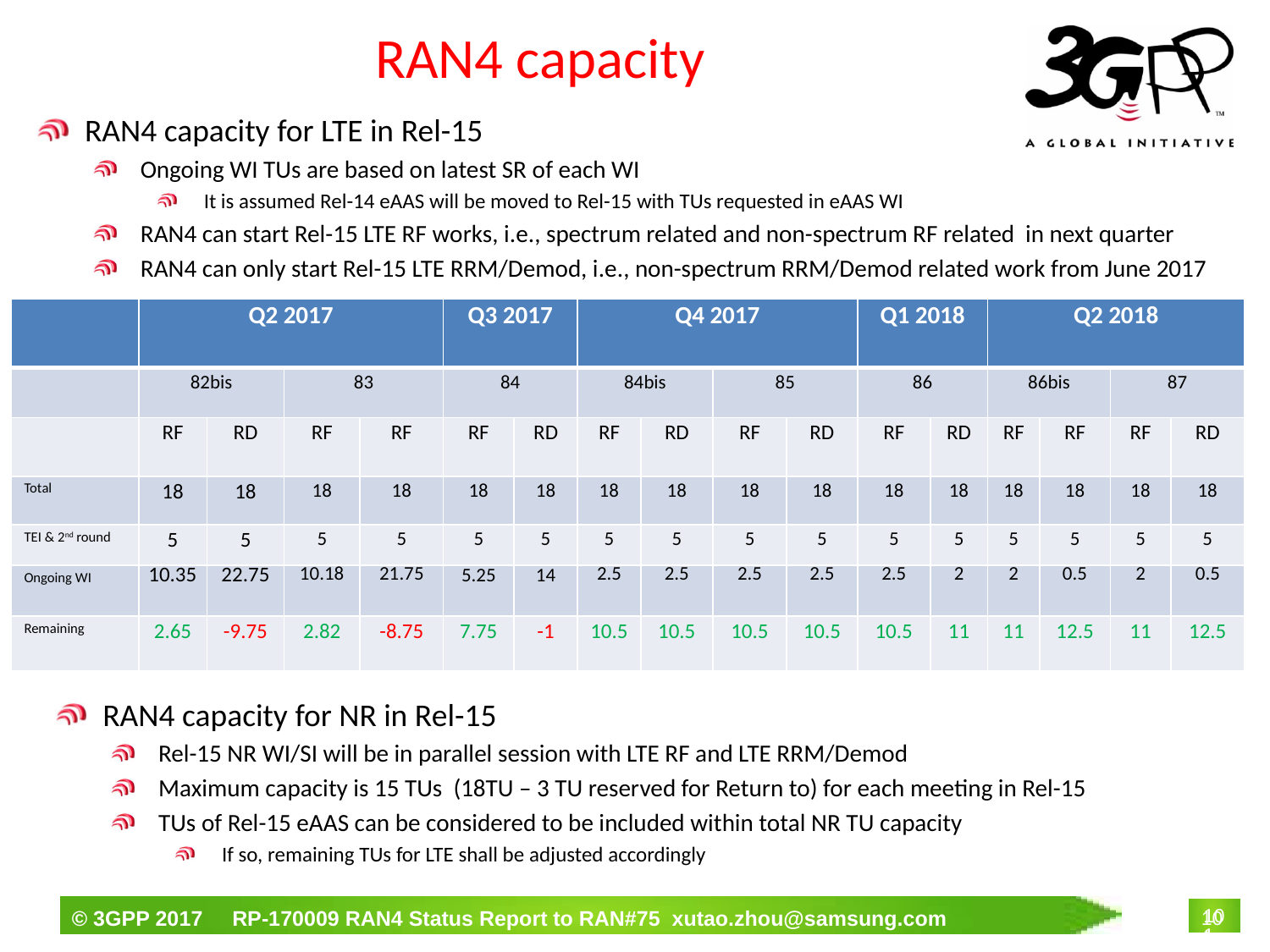

# RAN4 capacity
RAN4 capacity for LTE in Rel-15
Ongoing WI TUs are based on latest SR of each WI
It is assumed Rel-14 eAAS will be moved to Rel-15 with TUs requested in eAAS WI
RAN4 can start Rel-15 LTE RF works, i.e., spectrum related and non-spectrum RF related  in next quarter
RAN4 can only start Rel-15 LTE RRM/Demod, i.e., non-spectrum RRM/Demod related work from June 2017
|  | Q2 2017 |  |  |  | Q3 2017 |  | Q4 2017 |  |  |  | Q1 2018 |  | Q2 2018 |  |  |  |
| --- | --- | --- | --- | --- | --- | --- | --- | --- | --- | --- | --- | --- | --- | --- | --- | --- |
|  | 82bis |  | 83 |  | 84 |  | 84bis |  | 85 |  | 86 |  | 86bis |  | 87 |  |
|  | RF | RD | RF | RF | RF | RD | RF | RD | RF | RD | RF | RD | RF | RF | RF | RD |
| Total | 18 | 18 | 18 | 18 | 18 | 18 | 18 | 18 | 18 | 18 | 18 | 18 | 18 | 18 | 18 | 18 |
| TEI & 2nd round | 5 | 5 | 5 | 5 | 5 | 5 | 5 | 5 | 5 | 5 | 5 | 5 | 5 | 5 | 5 | 5 |
| Ongoing WI | 10.35 | 22.75 | 10.18 | 21.75 | 5.25 | 14 | 2.5 | 2.5 | 2.5 | 2.5 | 2.5 | 2 | 2 | 0.5 | 2 | 0.5 |
| Remaining | 2.65 | -9.75 | 2.82 | -8.75 | 7.75 | -1 | 10.5 | 10.5 | 10.5 | 10.5 | 10.5 | 11 | 11 | 12.5 | 11 | 12.5 |
RAN4 capacity for NR in Rel-15
Rel-15 NR WI/SI will be in parallel session with LTE RF and LTE RRM/Demod
Maximum capacity is 15 TUs  (18TU – 3 TU reserved for Return to) for each meeting in Rel-15
TUs of Rel-15 eAAS can be considered to be included within total NR TU capacity
If so, remaining TUs for LTE shall be adjusted accordingly

101